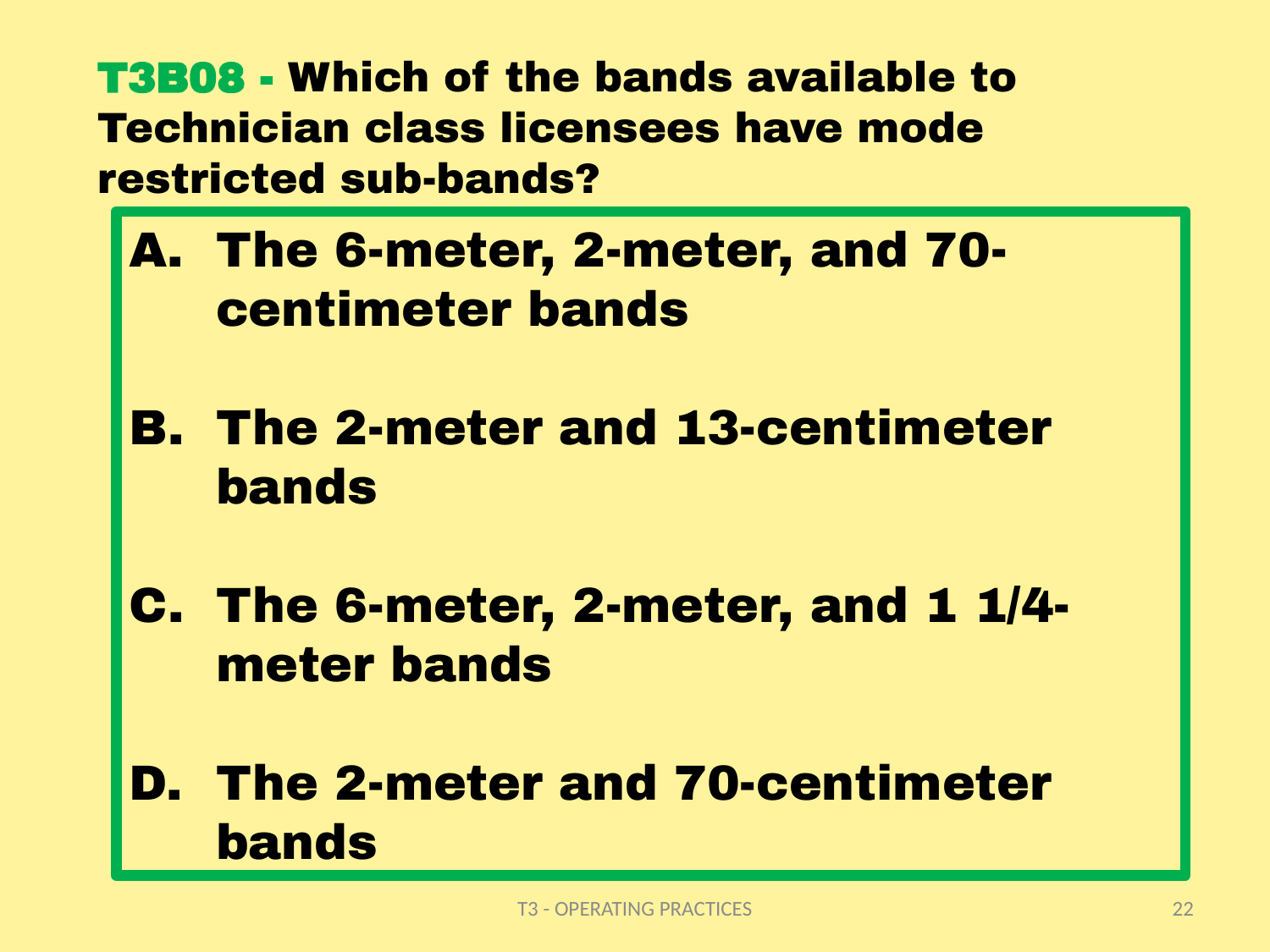

# T3B08 - Which of the bands available to Technician class licensees have mode restricted sub-bands?
The 6-meter, 2-meter, and 70-centimeter bands

The 2-meter and 13-centimeter bands

The 6-meter, 2-meter, and 1 1/4-meter bands

The 2-meter and 70-centimeter bands
T3 - OPERATING PRACTICES
22